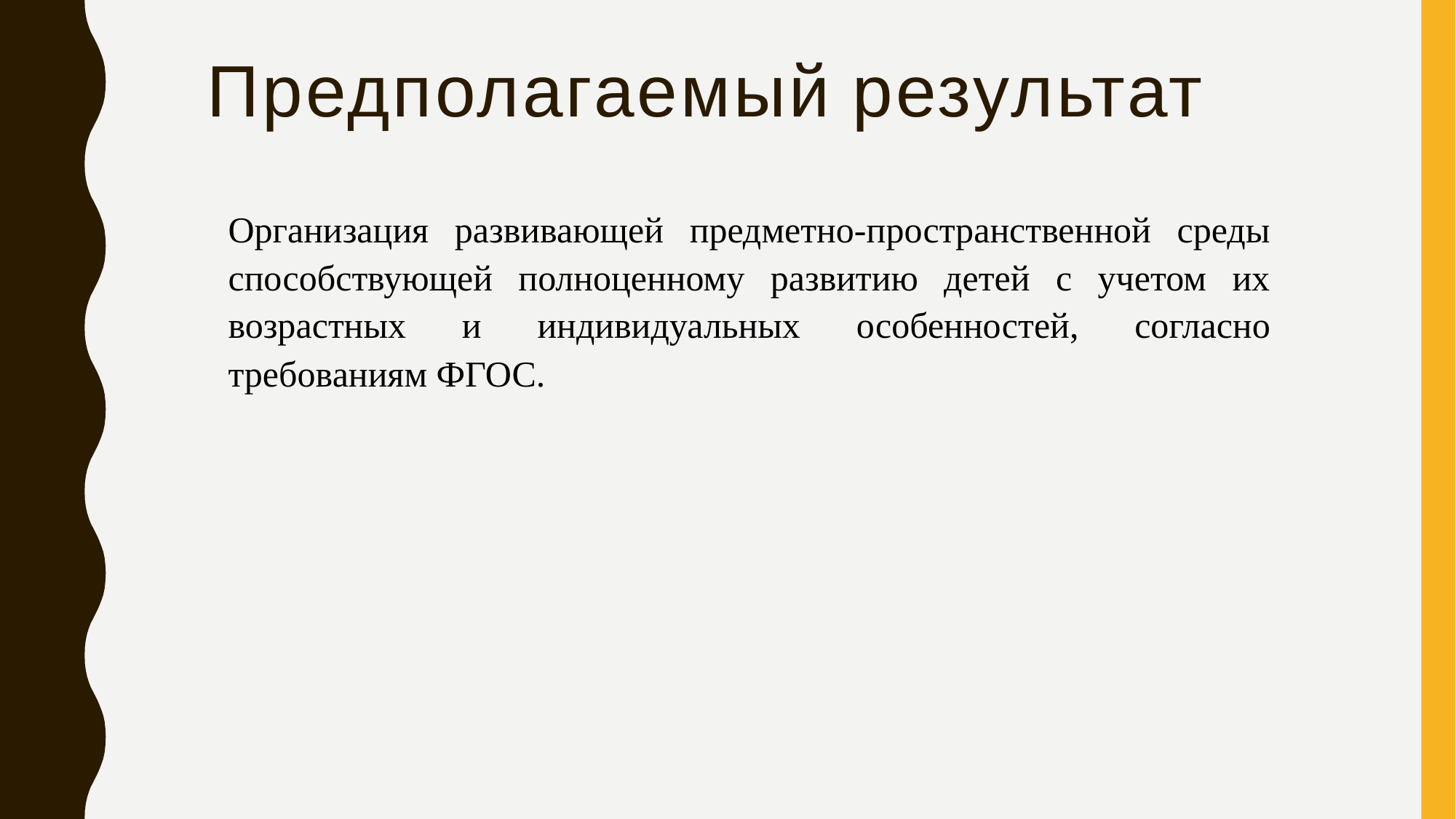

# Предполагаемый результат
Организация развивающей предметно-пространственной среды способствующей полноценному развитию детей с учетом их возрастных и индивидуальных особенностей, согласно требованиям ФГОС.